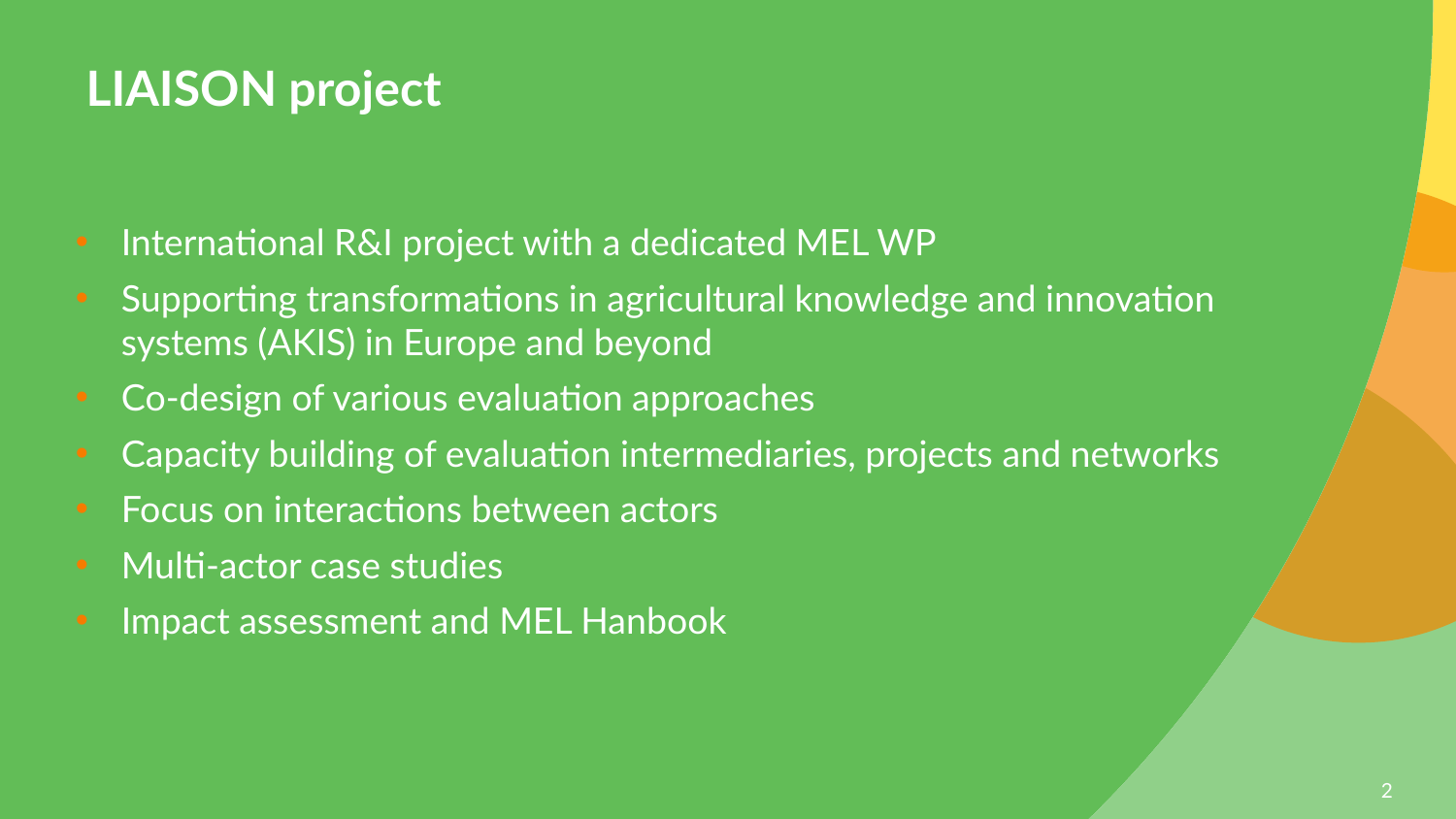

LIAISON project

International R&I project with a dedicated MEL WP
Supporting transformations in agricultural knowledge and innovation systems (AKIS) in Europe and beyond
Co-design of various evaluation approaches
Capacity building of evaluation intermediaries, projects and networks
Focus on interactions between actors
Multi-actor case studies
Impact assessment and MEL Hanbook